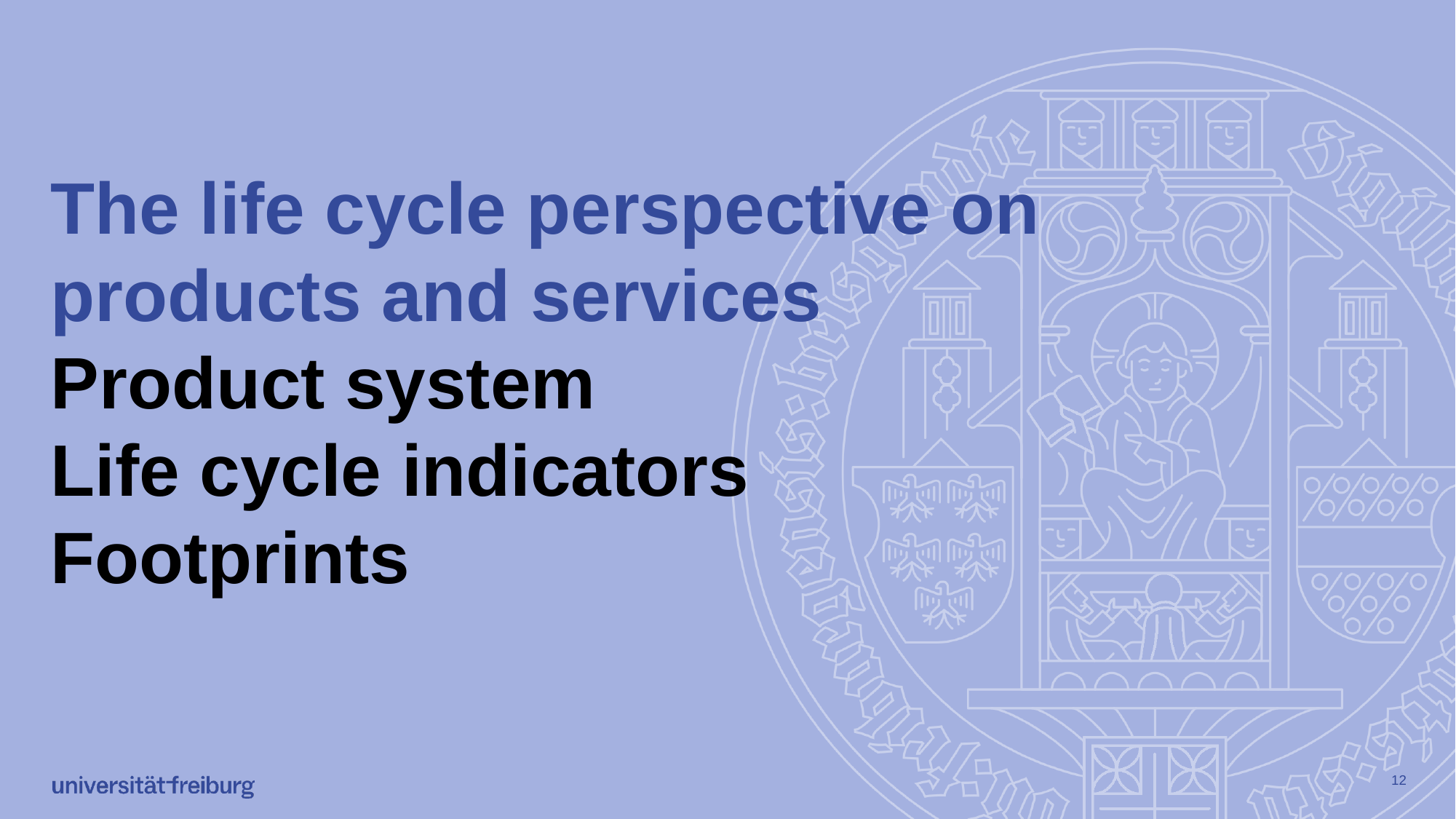

# The life cycle perspective on products and services Product system Life cycle indicators Footprints
12